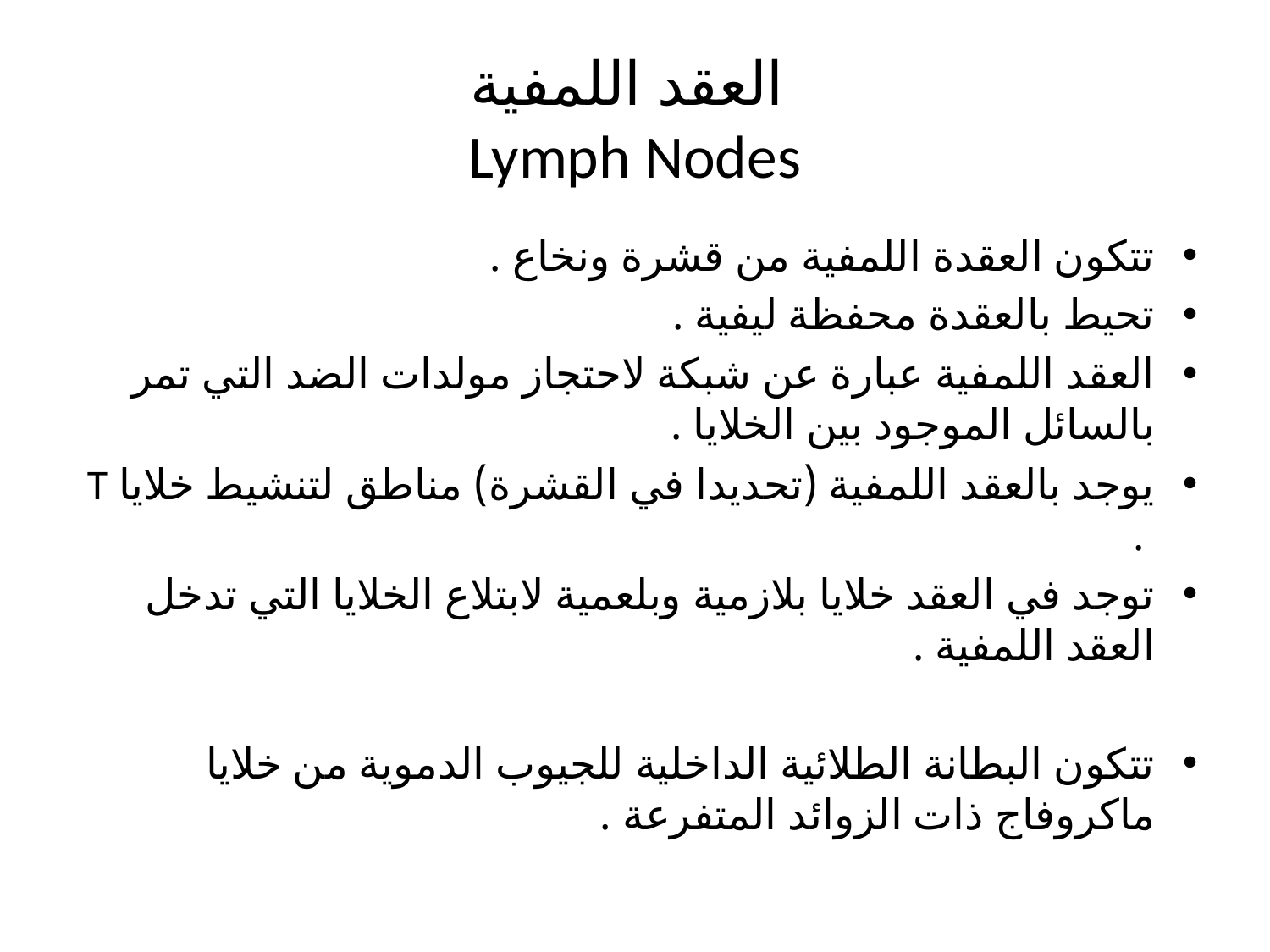

# العقد اللمفية Lymph Nodes
تتكون العقدة اللمفية من قشرة ونخاع .
تحيط بالعقدة محفظة ليفية .
العقد اللمفية عبارة عن شبكة لاحتجاز مولدات الضد التي تمر بالسائل الموجود بين الخلايا .
يوجد بالعقد اللمفية (تحديدا في القشرة) مناطق لتنشيط خلايا T  .
توجد في العقد خلايا بلازمية وبلعمية لابتلاع الخلايا التي تدخل العقد اللمفية .

تتكون البطانة الطلائية الداخلية للجيوب الدموية من خلايا ماكروفاج ذات الزوائد المتفرعة .